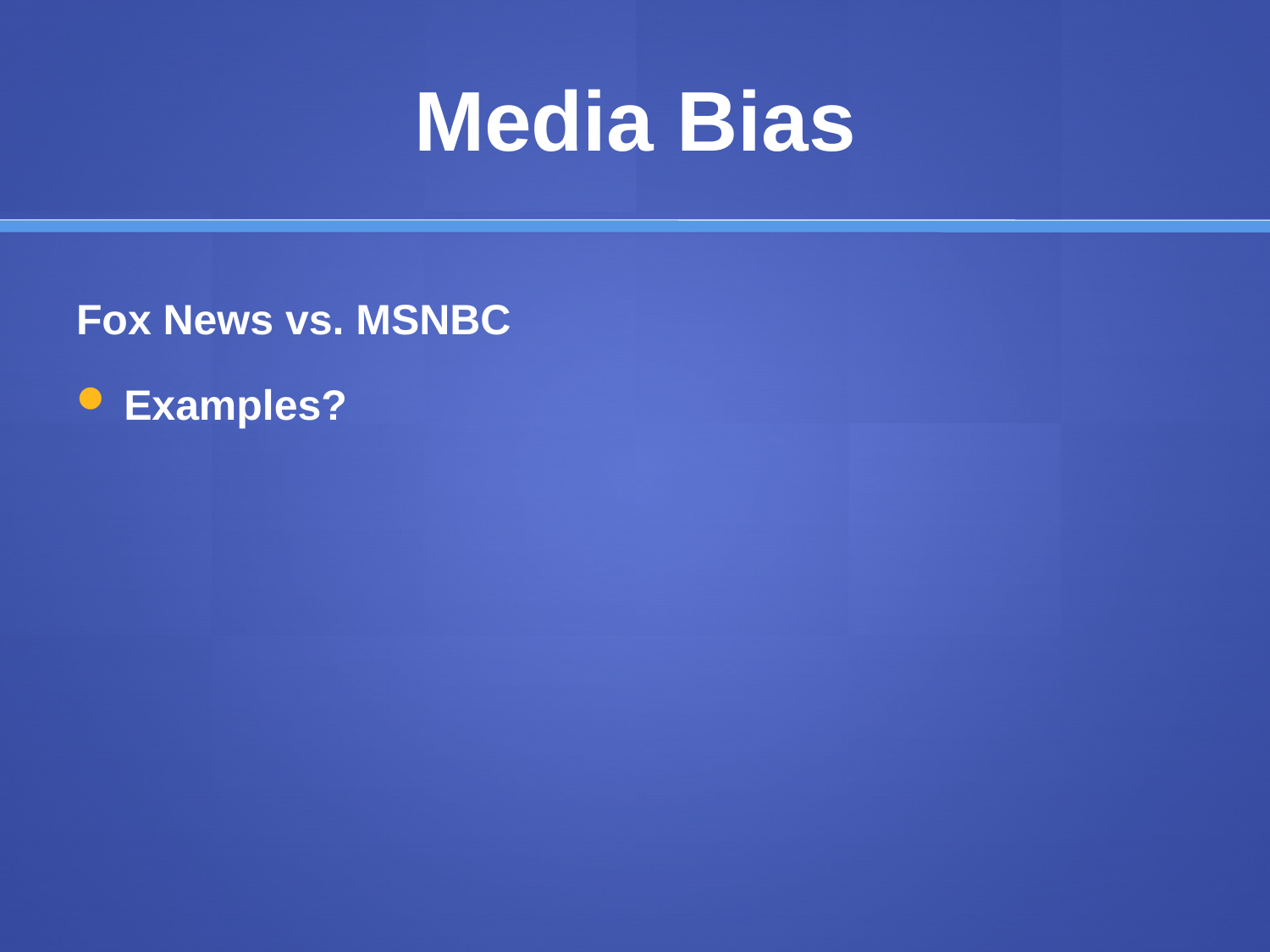

# Media Bias
Fox News vs. MSNBC
Examples?